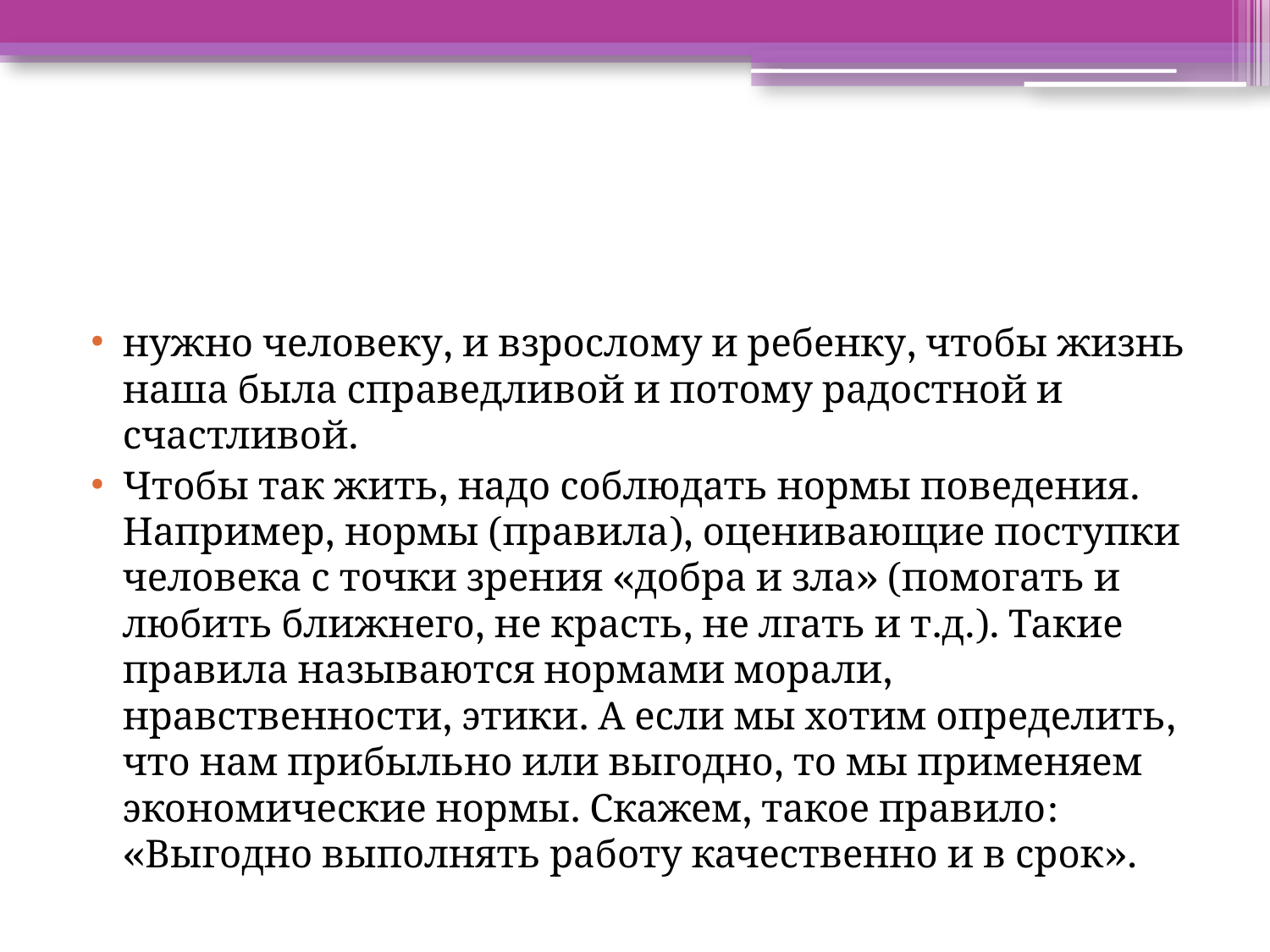

#
нужно человеку, и взрослому и ребенку, чтобы жизнь наша была справедливой и потому радостной и счастливой.
Чтобы так жить, надо соблюдать нормы поведения. Например, нормы (правила), оценивающие поступки человека с точки зрения «добра и зла» (помогать и любить ближнего, не красть, не лгать и т.д.). Такие правила называются нормами морали, нравственности, этики. А если мы хотим определить, что нам при­быльно или выгодно, то мы применяем экономичес­кие нормы. Скажем, такое правило: «Выгодно выпол­нять работу качественно и в срок».